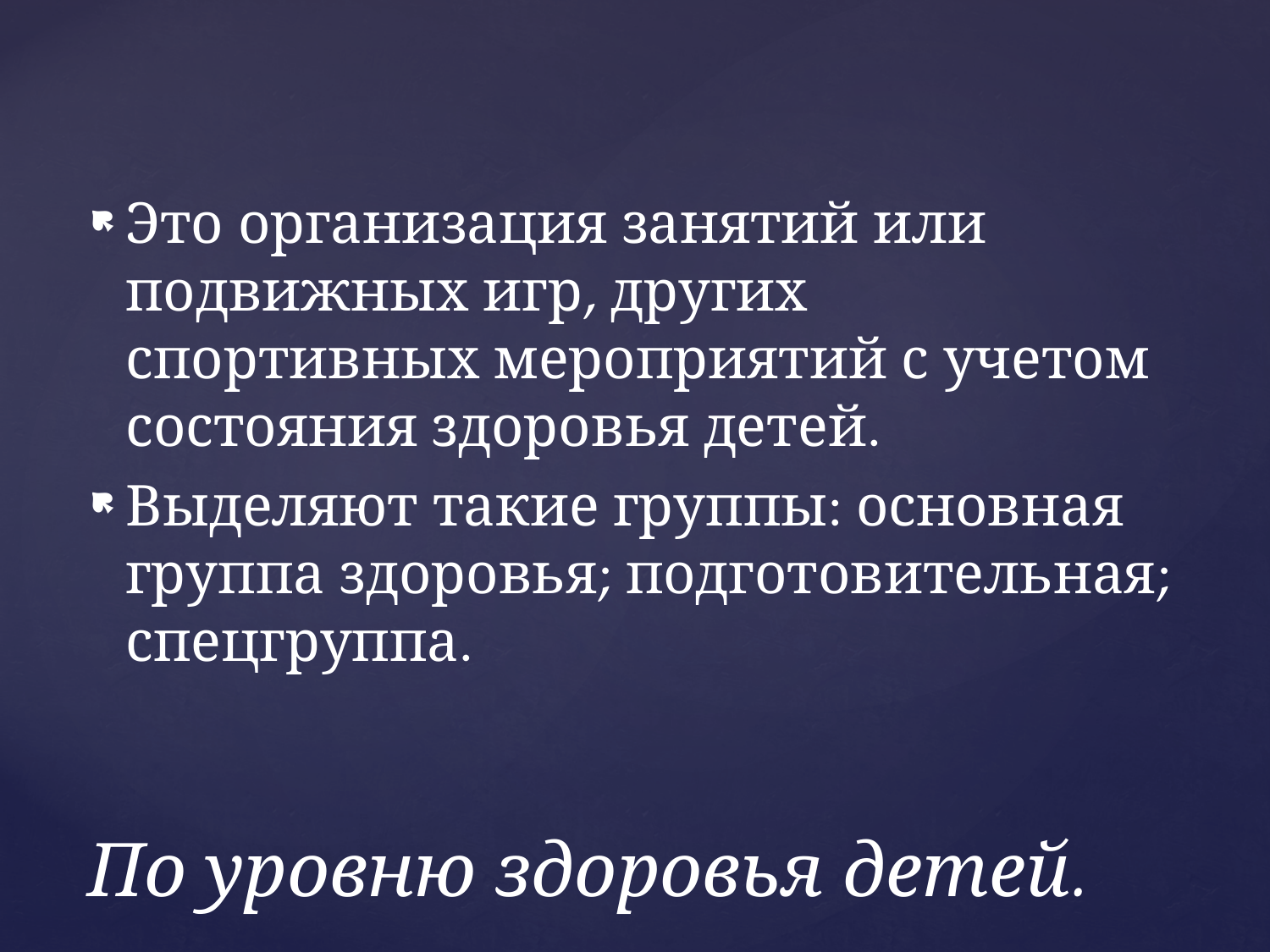

Это организация занятий или подвижных игр, других спортивных мероприятий с учетом состояния здоровья детей.
Выделяют такие группы: основная группа здоровья; подготовительная; спецгруппа.

# По уровню здоровья детей.